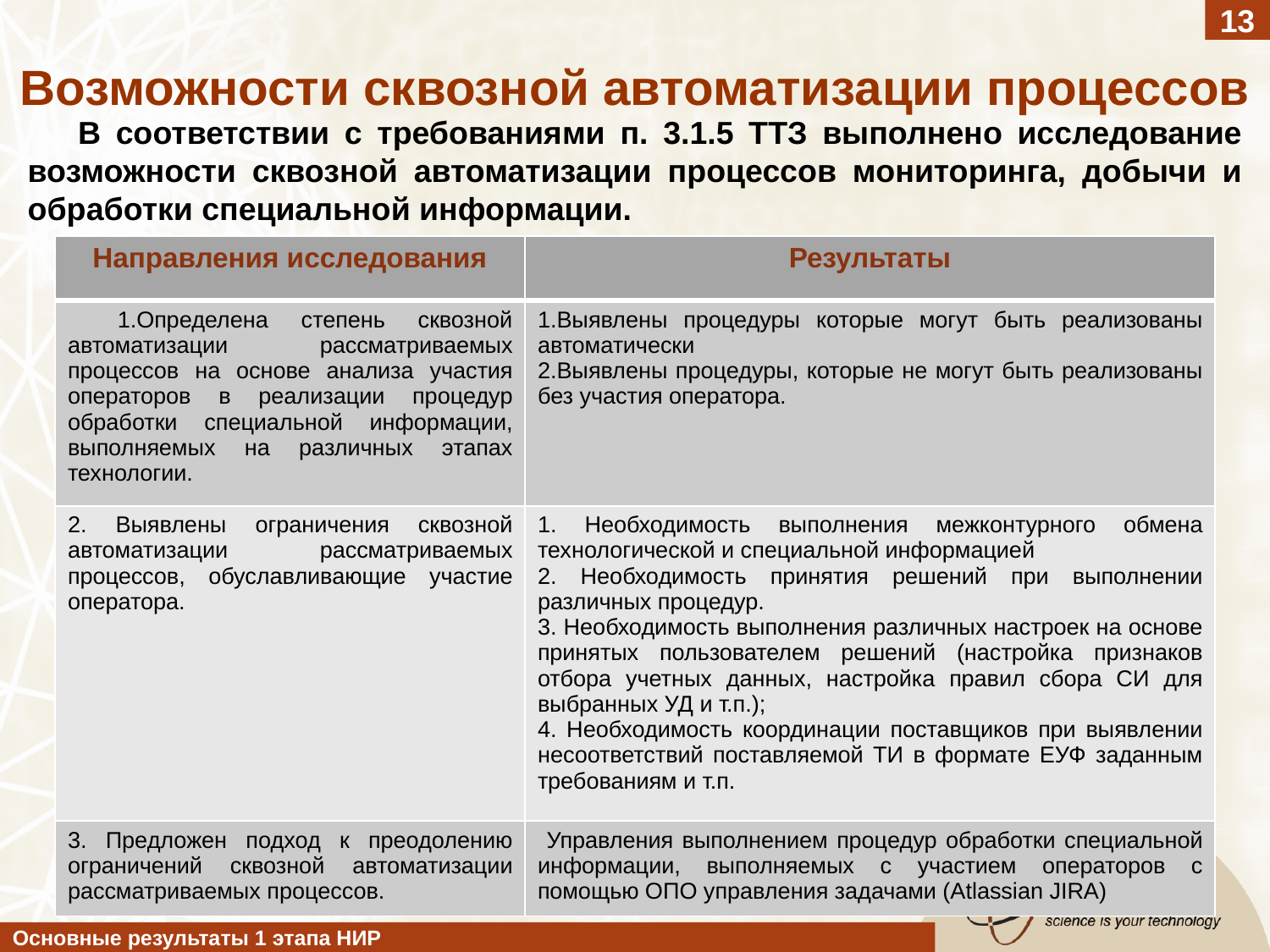

13
Возможности сквозной автоматизации процессов
В соответствии с требованиями п. 3.1.5 ТТЗ выполнено исследование возможности сквозной автоматизации процессов мониторинга, добычи и обработки специальной информации.
| Направления исследования | Результаты |
| --- | --- |
| Определена степень сквозной автоматизации рассматриваемых процессов на основе анализа участия операторов в реализации процедур обработки специальной информации, выполняемых на различных этапах технологии. | Выявлены процедуры которые могут быть реализованы автоматически Выявлены процедуры, которые не могут быть реализованы без участия оператора. |
| 2. Выявлены ограничения сквозной автоматизации рассматриваемых процессов, обуславливающие участие оператора. | Необходимость выполнения межконтурного обмена технологической и специальной информацией 2. Необходимость принятия решений при выполнении различных процедур. 3. Необходимость выполнения различных настроек на основе принятых пользователем решений (настройка признаков отбора учетных данных, настройка правил сбора СИ для выбранных УД и т.п.); 4. Необходимость координации поставщиков при выявлении несоответствий поставляемой ТИ в формате ЕУФ заданным требованиям и т.п. |
| 3. Предложен подход к преодолению ограничений сквозной автоматизации рассматриваемых процессов. | Управления выполнением процедур обработки специальной информации, выполняемых с участием операторов с помощью ОПО управления задачами (Atlassian JIRA) |
Основные результаты 1 этапа НИР